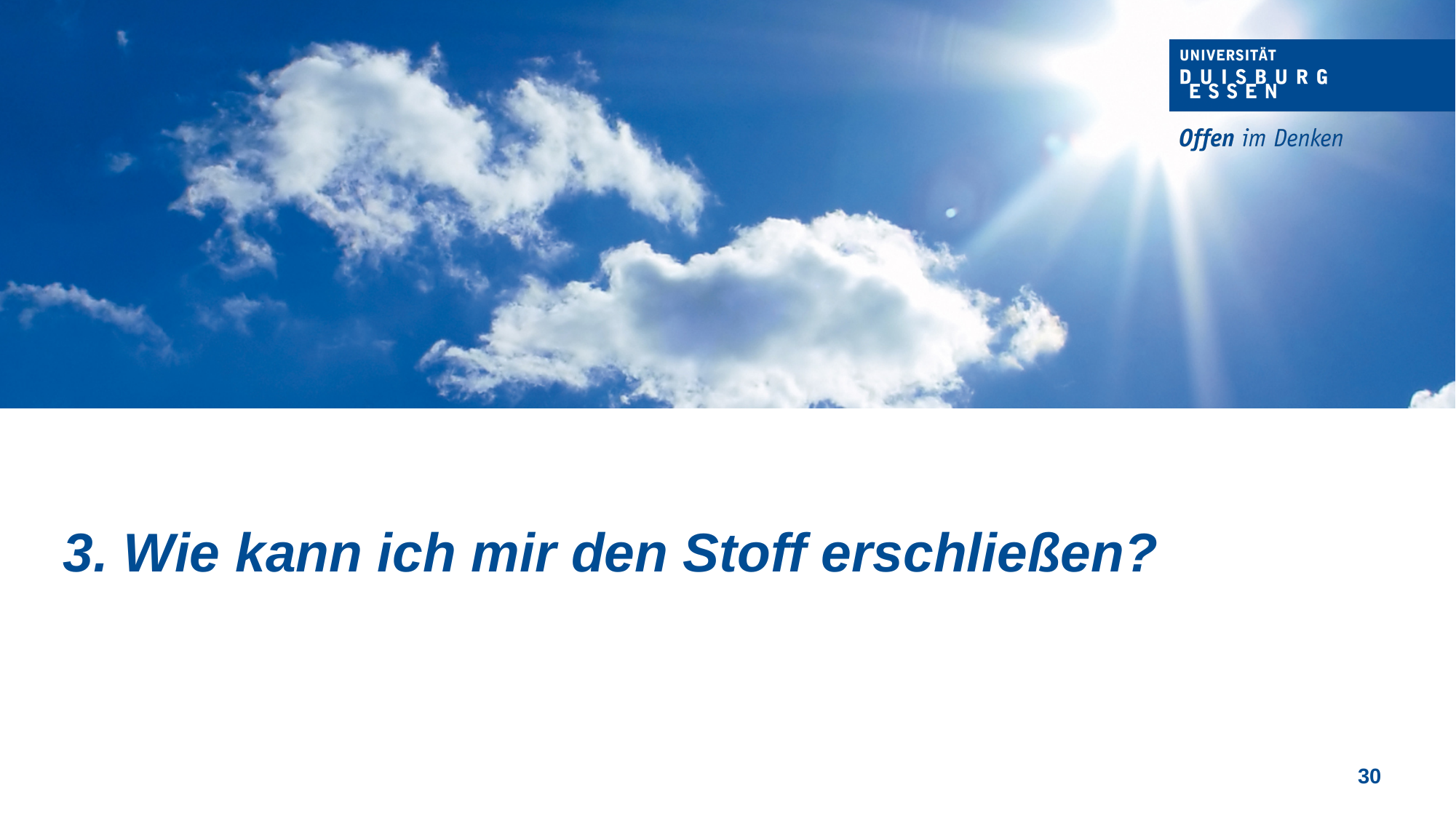

3. Wie kann ich mir den Stoff erschließen?

30